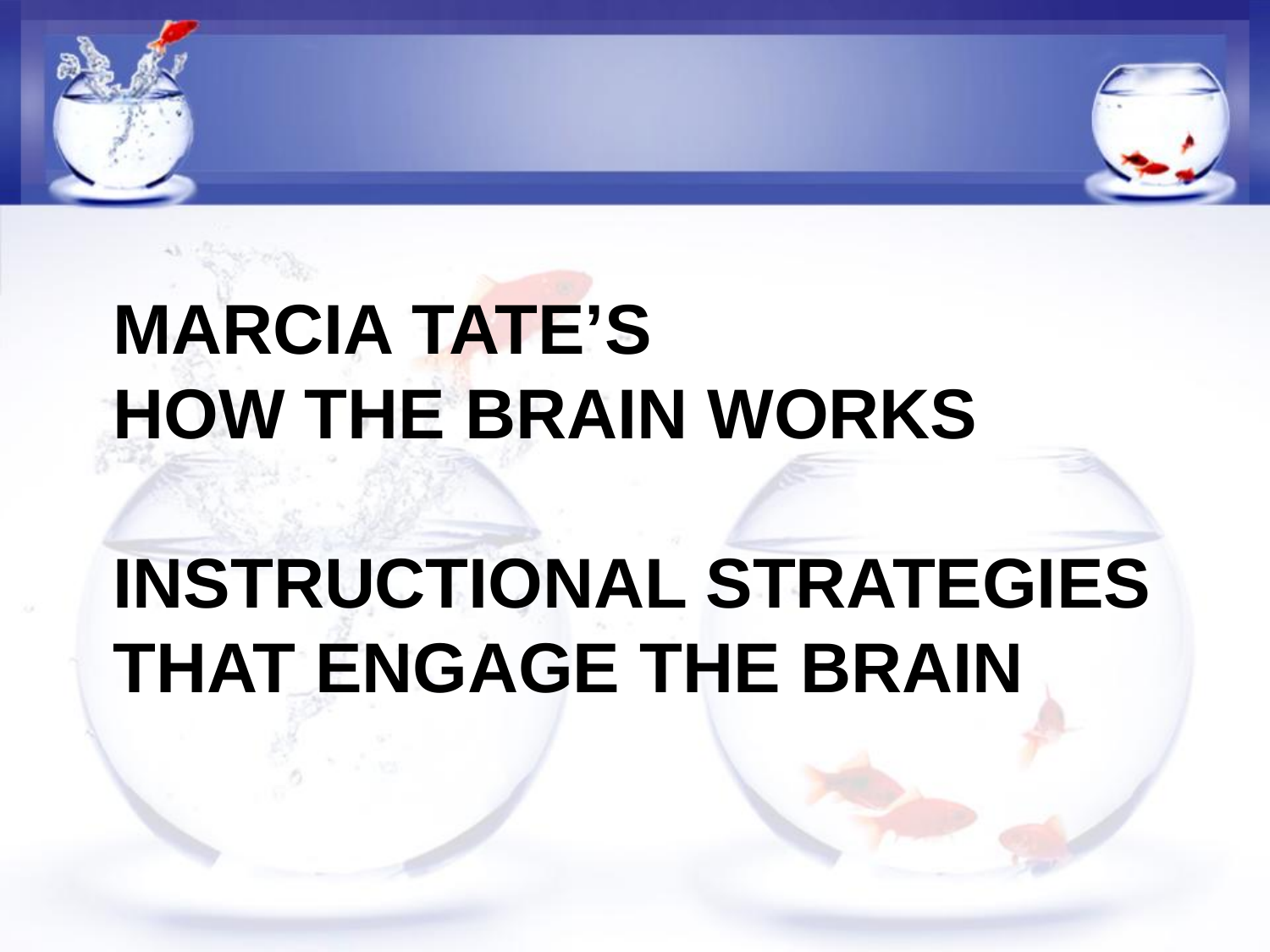

# Marcia Tate’s How the Brain Works Instructional Strategies that Engage the Brain